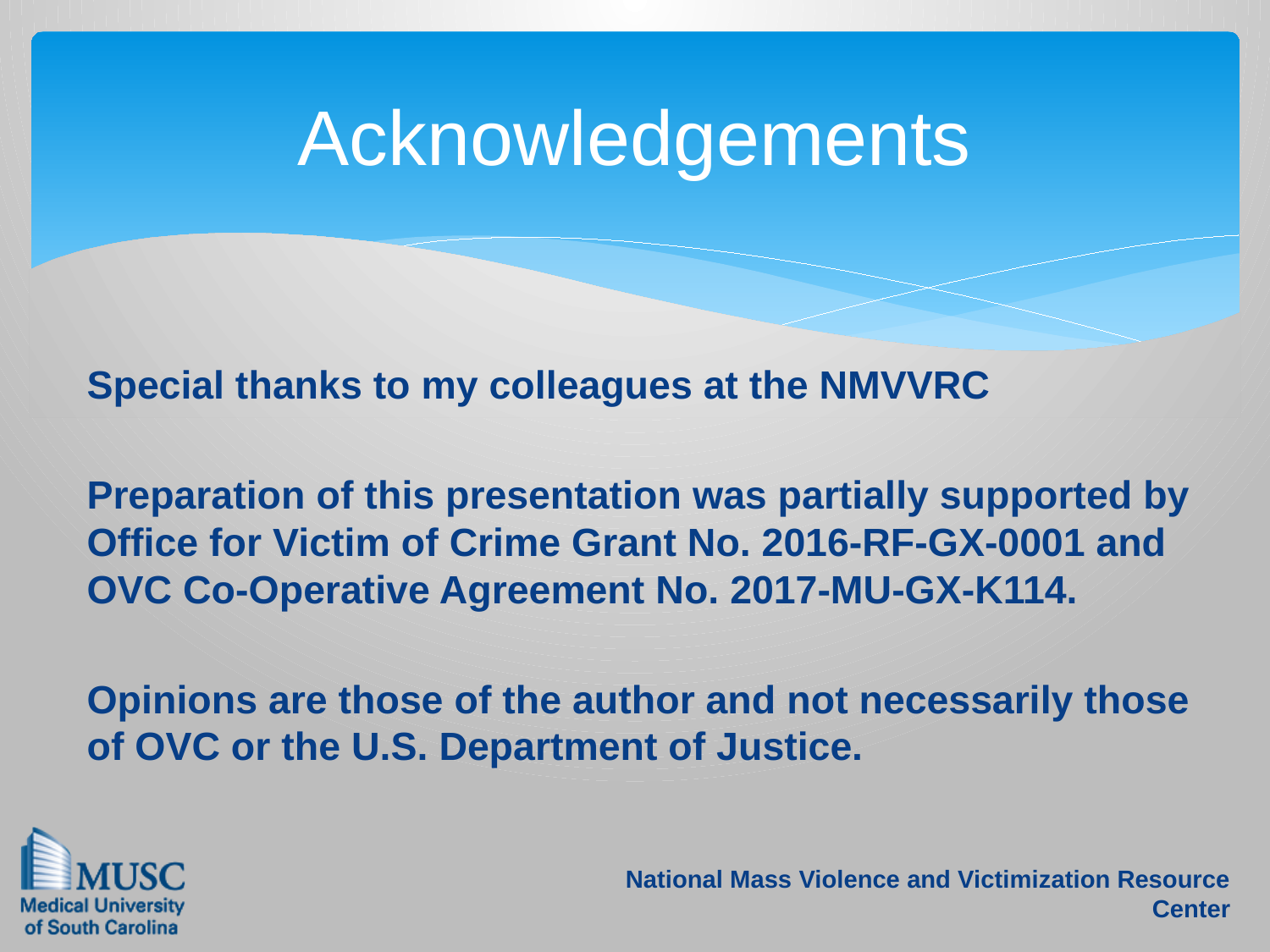

# Acknowledgements

Special thanks to my colleagues at the NMVVRC

Preparation of this presentation was partially supported by Office for Victim of Crime Grant No. 2016-RF-GX-0001 and OVC Co-Operative Agreement No. 2017-MU-GX-K114.

Opinions are those of the author and not necessarily those of OVC or the U.S. Department of Justice.

National Mass Violence and Victimization Resource Center